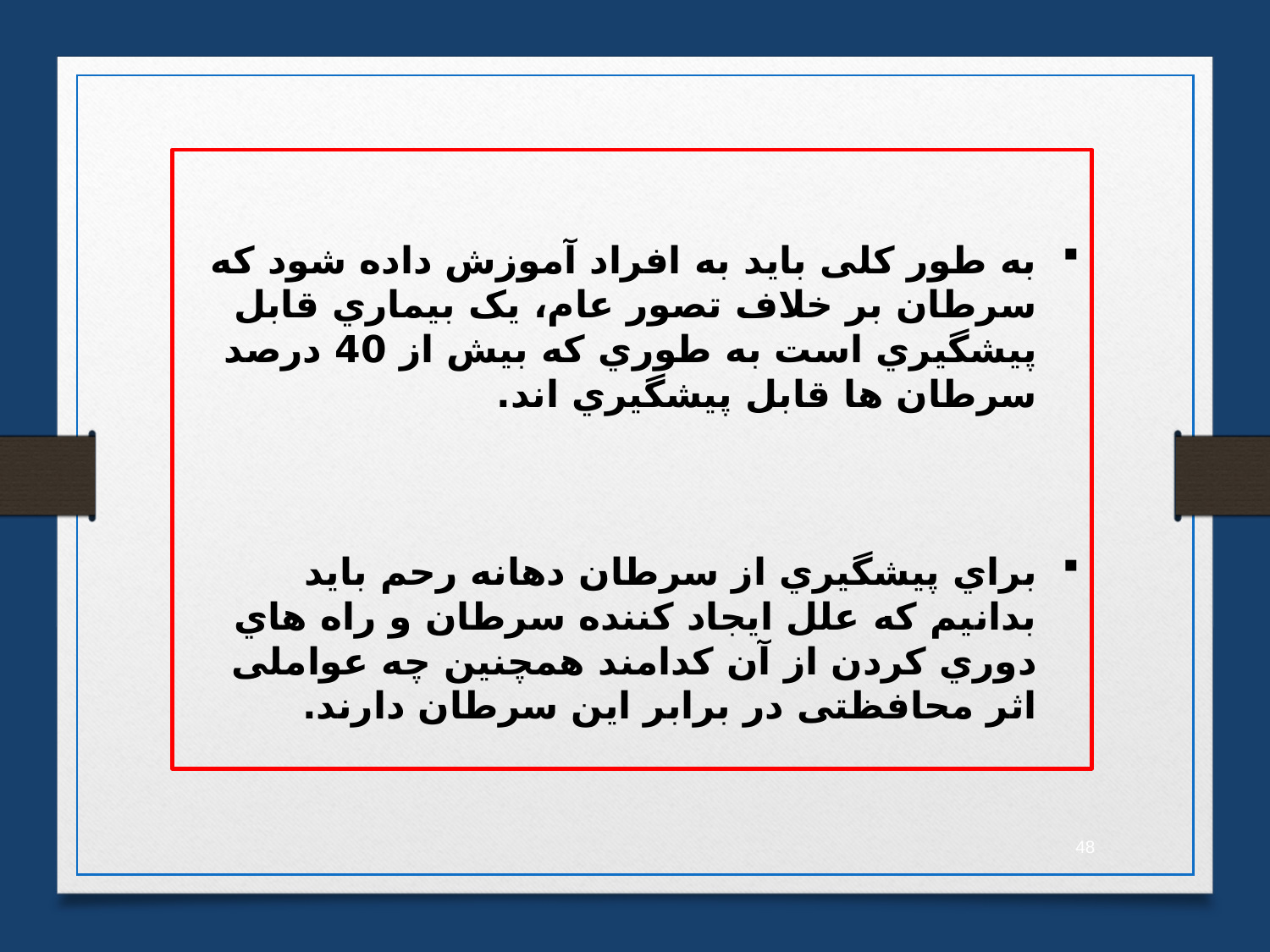

به طور کلی باید به افراد آموزش داده شود که سرطان بر خلاف تصور عام، یک بیماري قابل پیشگیري است به طوري که بیش از 40 درصد سرطان ها قابل پیشگیري اند.

براي پیشگیري از سرطان دهانه رحم باید بدانیم که علل ایجاد کننده سرطان و راه هاي دوري کردن از آن کدامند همچنین چه عواملی اثر محافظتی در برابر این سرطان دارند.

48